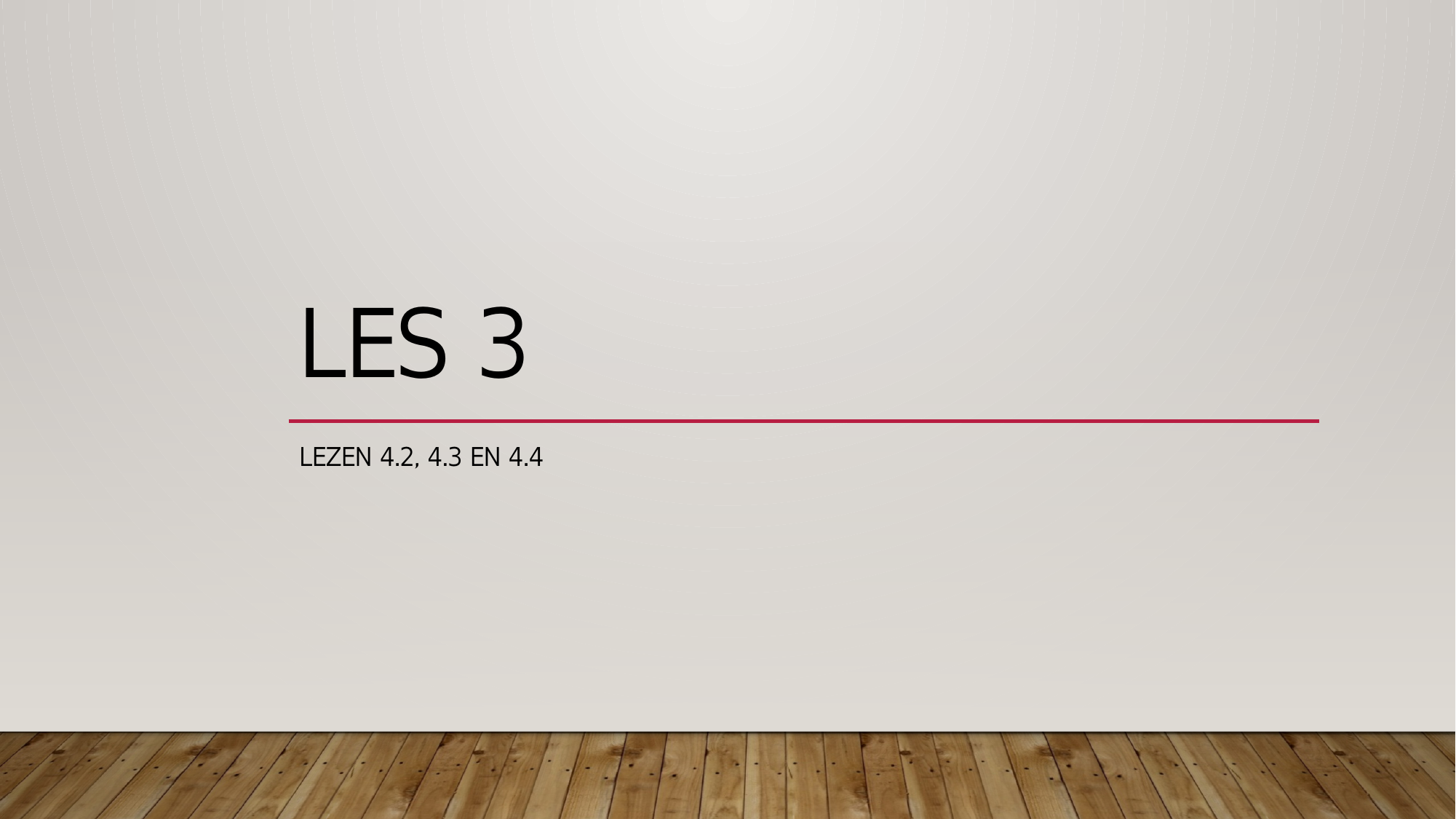

# Les 3
Lezen 4.2, 4.3 en 4.4